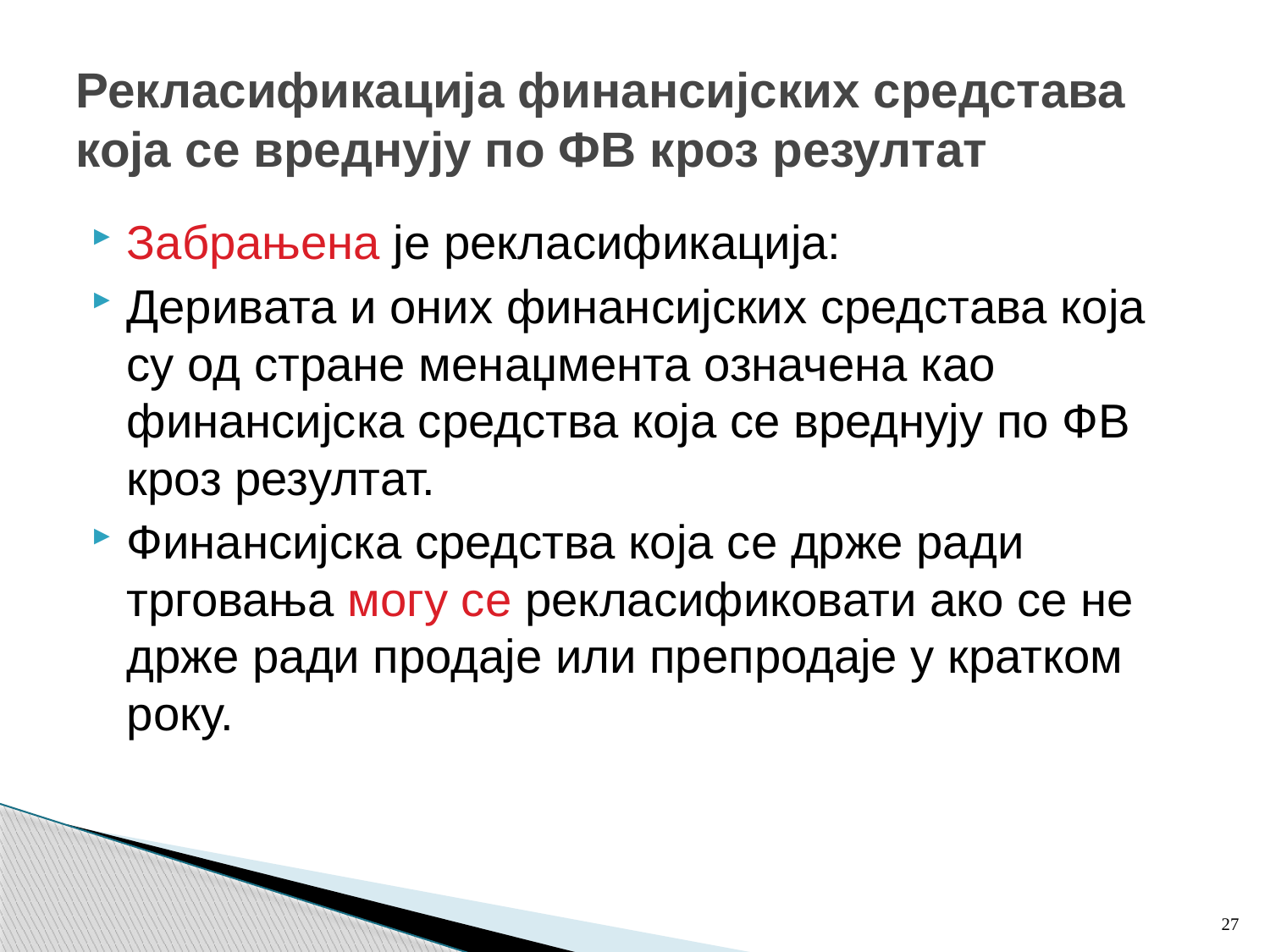

# Рекласификација финансијских средстава која се вреднују по ФВ кроз резултат
Забрањена је рекласификација:
Деривата и оних финансијских средстава која су од стране менаџмента означена као финансијска средства која се вреднују по ФВ кроз резултат.
Финансијска средства која се држе ради трговања могу се рекласификовати ако се не држе ради продаје или препродаје у кратком року.

27